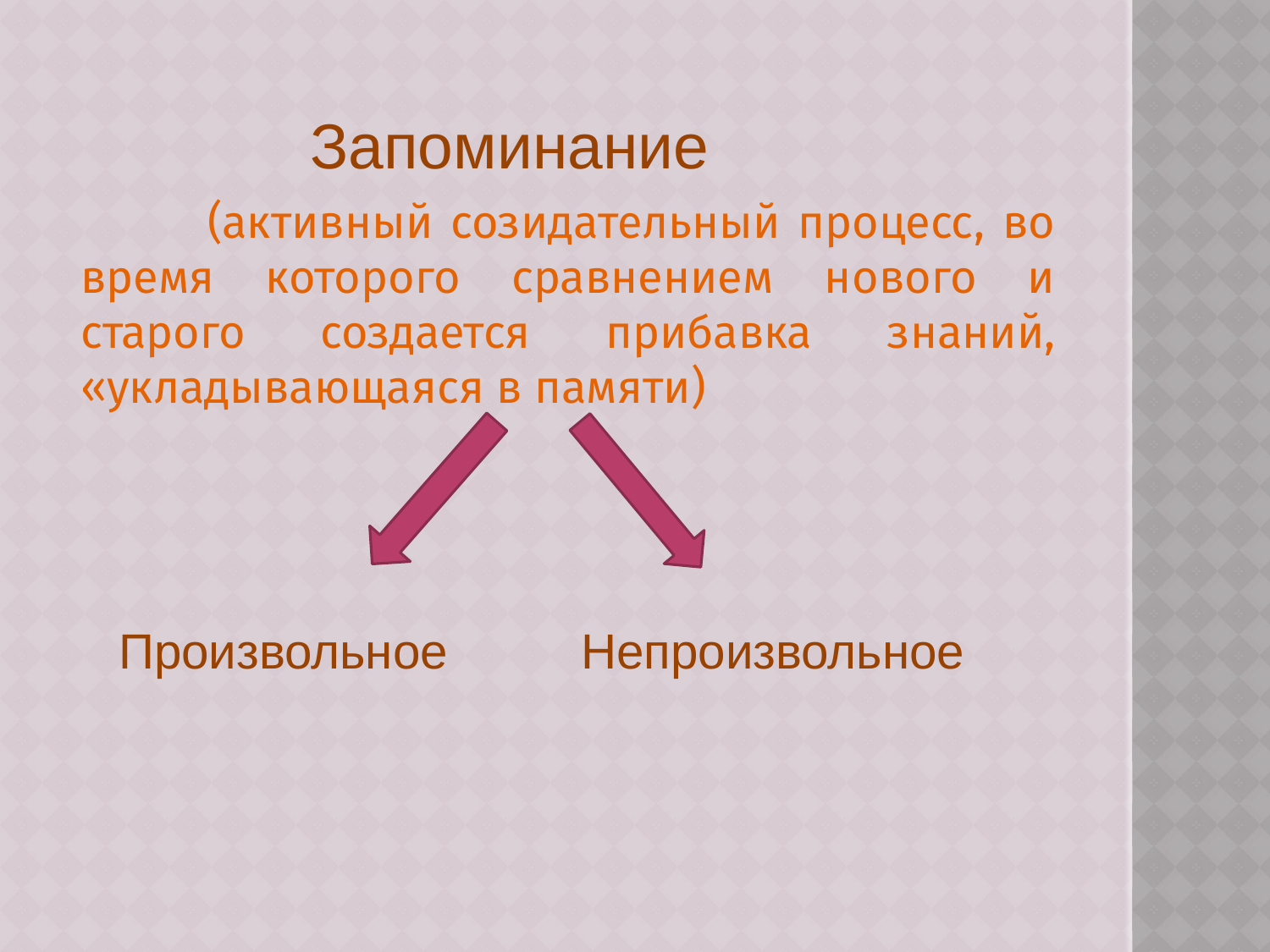

Запоминание
		(активный созидательный процесс, во время которого сравнением нового и старого создается прибавка знаний, «укладывающаяся в памяти)

  Произвольное	  Непроизвольное